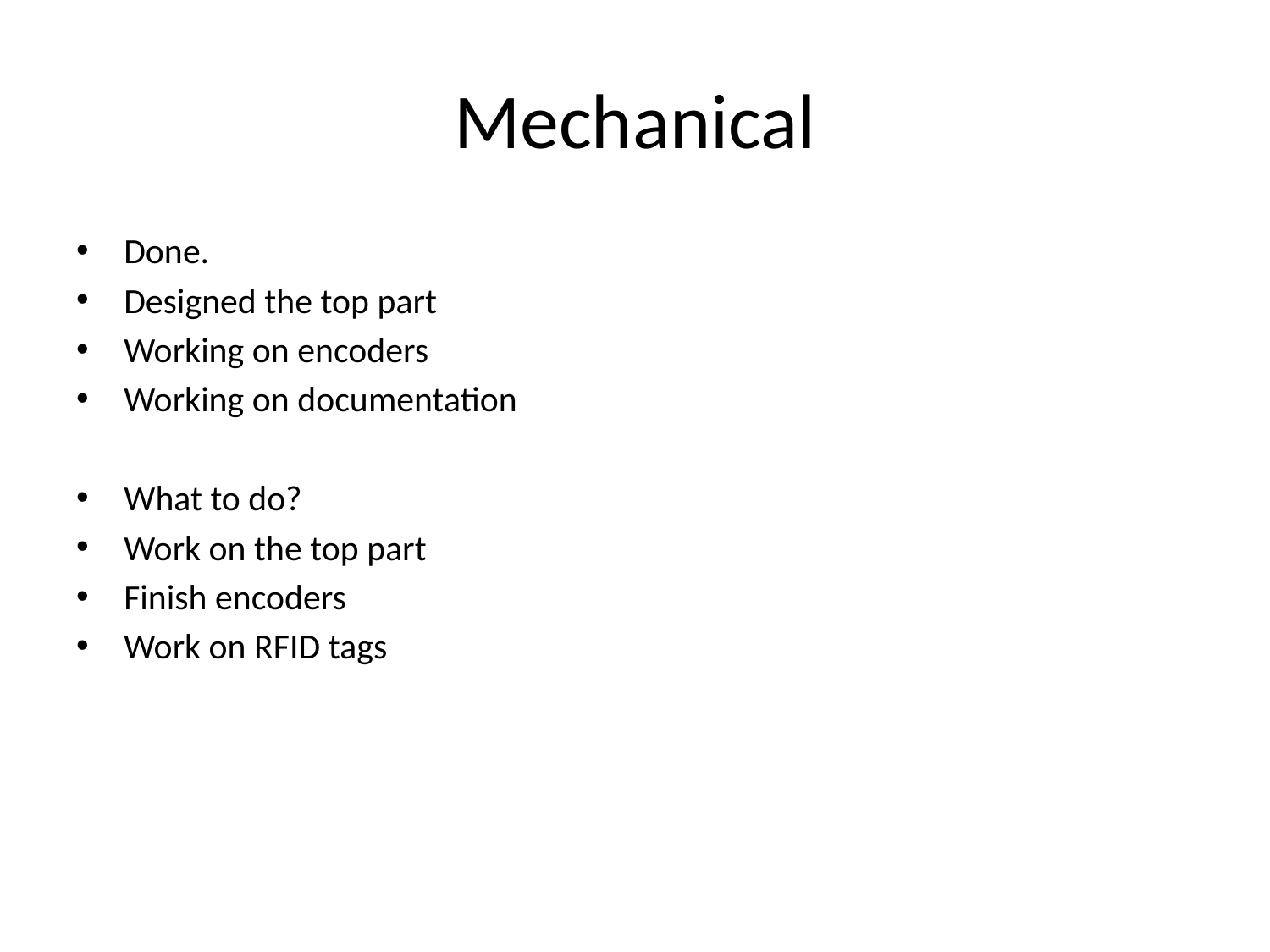

# Mechanical
Done.
Designed the top part
Working on encoders
Working on documentation

What to do?
Work on the top part
Finish encoders
Work on RFID tags